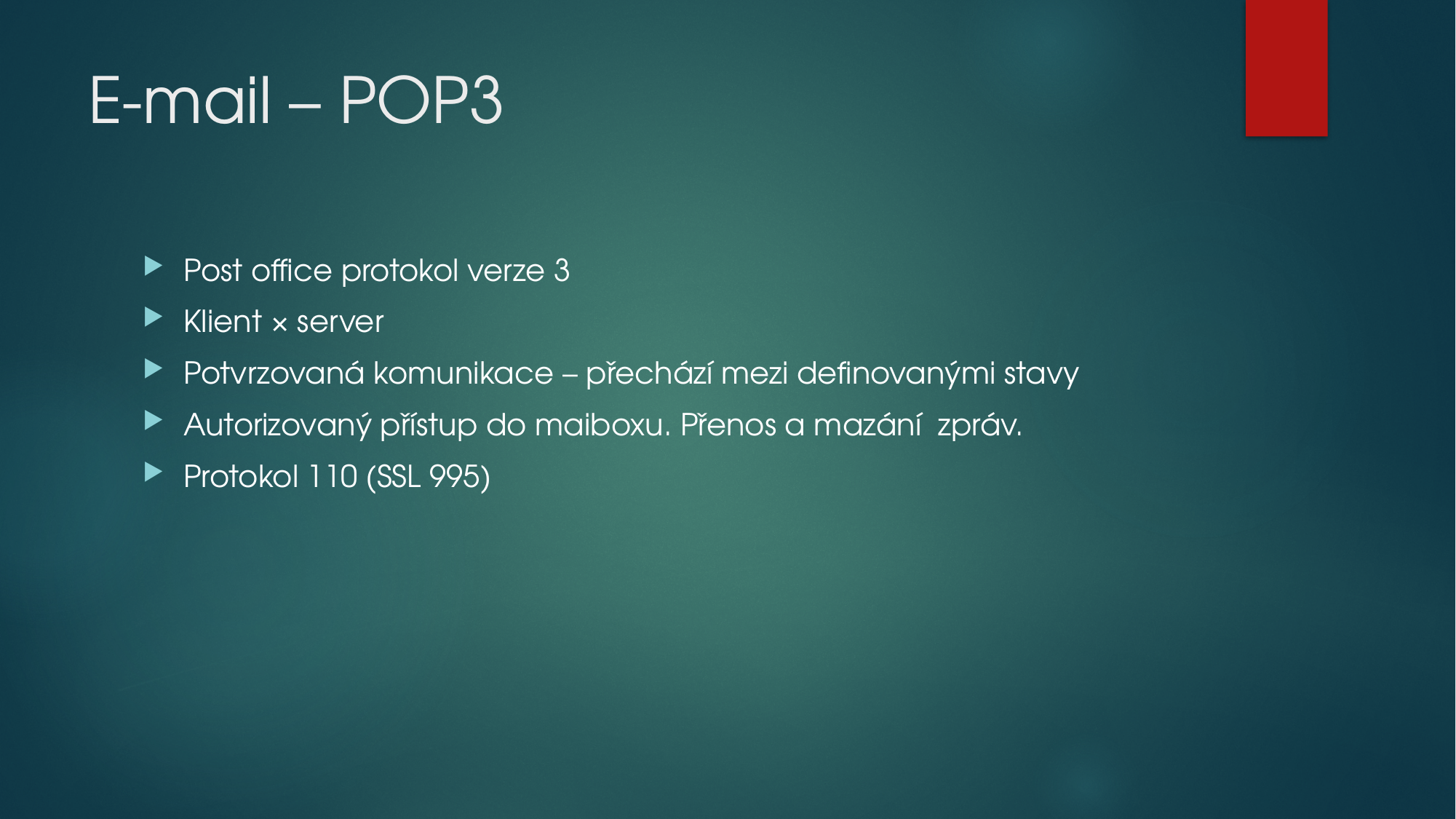

# E-mail – POP3
Post office protokol verze 3
Klient × server
Potvrzovaná komunikace – přechází mezi definovanými stavy
Autorizovaný přístup do maiboxu. Přenos a mazání  zpráv.
Protokol 110 (SSL 995)